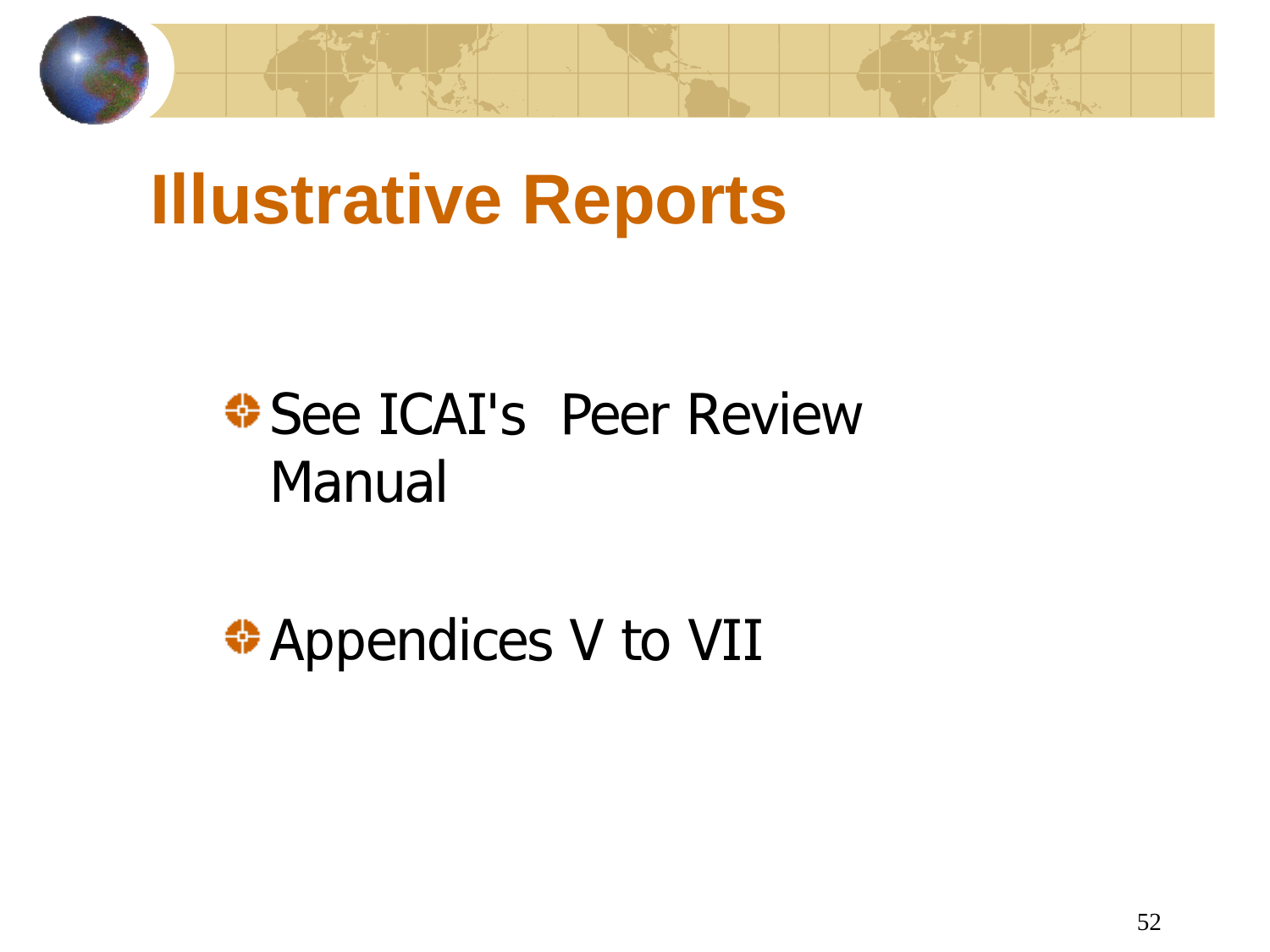

# Illustrative Reports
See ICAI's  Peer Review Manual

Appendices V to VII
52